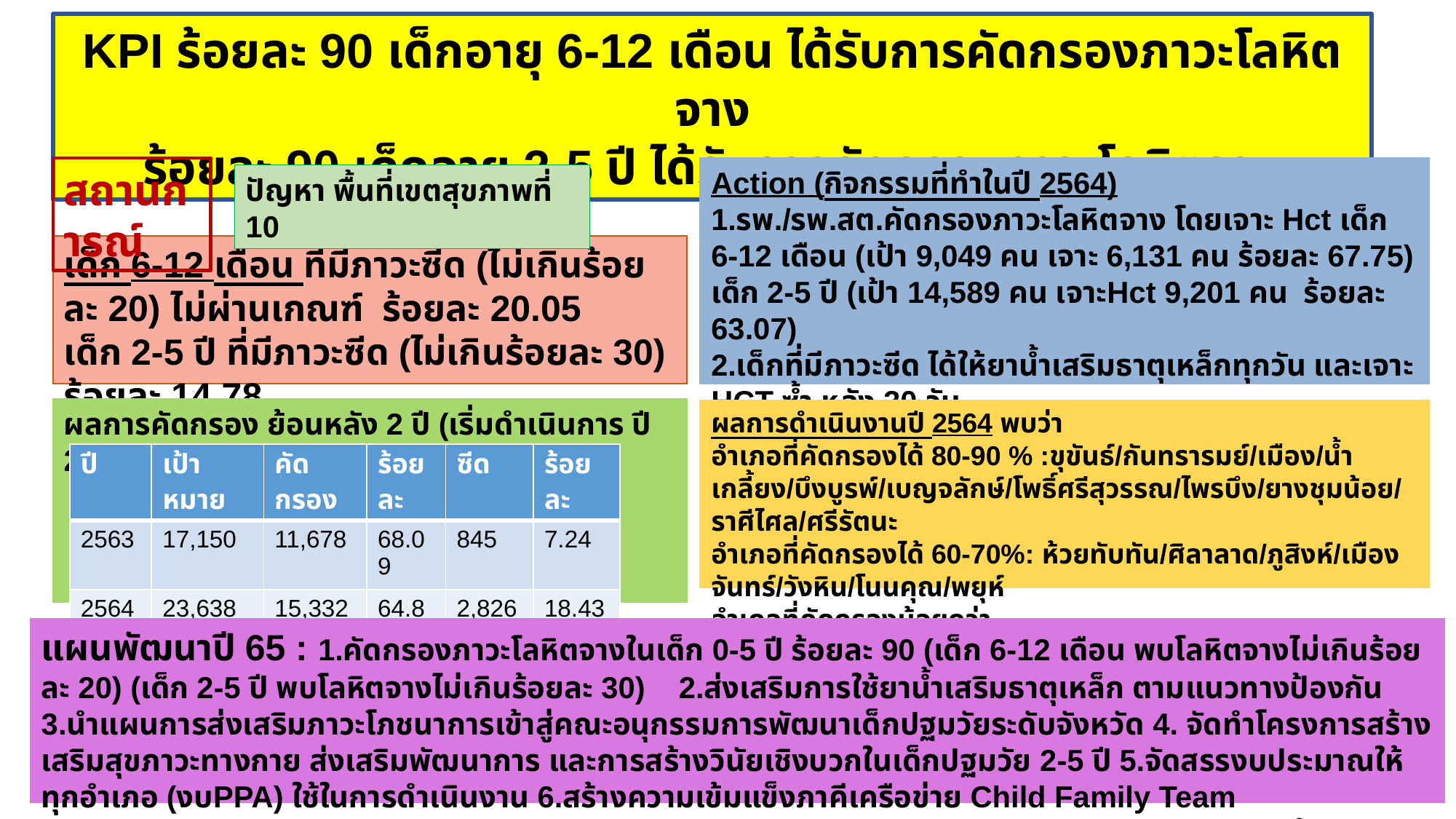

KPI ร้อยละ 90 เด็กอายุ 6-12 เดือน ได้รับการคัดกรองภาวะโลหิตจาง
ร้อยละ 90 เด็กอายุ 2-5 ปี ได้รับการคัดกรองภาวะโลหิตจาง
สถานการณ์
Action (กิจกรรมที่ทำในปี 2564)
1.รพ./รพ.สต.คัดกรองภาวะโลหิตจาง โดยเจาะ Hct เด็ก 6-12 เดือน (เป้า 9,049 คน เจาะ 6,131 คน ร้อยละ 67.75) เด็ก 2-5 ปี (เป้า 14,589 คน เจาะHct 9,201 คน  ร้อยละ 63.07)
2.เด็กที่มีภาวะซีด ได้ให้ยาน้ำเสริมธาตุเหล็กทุกวัน และเจาะ HCT ซ้ำ หลัง 30 วัน
3.ควบคุม กำกับ และประเมินผล การดำเนินงาน
ปัญหา พื้นที่เขตสุขภาพที่ 10
เด็ก 6-12 เดือน ที่มีภาวะซีด (ไม่เกินร้อยละ 20) ไม่ผ่านเกณฑ์  ร้อยละ 20.05
เด็ก 2-5 ปี ที่มีภาวะซีด (ไม่เกินร้อยละ 30) ร้อยละ 14.78
ผลการคัดกรอง ย้อนหลัง 2 ปี (เริ่มดำเนินการ ปี 2563-ปัจจุบัน)

ผลการดำเนินงานปี 2564 พบว่า
อำเภอที่คัดกรองได้ 80-90 % :ขุขันธ์/กันทรารมย์/เมือง/น้ำเกลี้ยง/บึงบูรพ์/เบญจลักษ์/โพธิ์ศรีสุวรรณ/ไพรบึง/ยางชุมน้อย/ราศีไศล/ศรีรัตนะ
อำเภอที่คัดกรองได้ 60-70%: ห้วยทับทัน/ศิลาลาด/ภูสิงห์/เมืองจันทร์/วังหิน/โนนคุณ/พยุห์
อำเภอที่คัดกรองน้อยกว่า 50%:กันทรลักษ์/ขุนหาญ/ปรางค์กู่/อุทุมพรพิสัย
| ปี | เป้าหมาย | คัดกรอง | ร้อยละ | ซีด | ร้อยละ |
| --- | --- | --- | --- | --- | --- |
| 2563 | 17,150 | 11,678 | 68.09 | 845 | 7.24 |
| 2564 | 23,638 | 15,332 | 64.86 | 2,826 | 18.43 |
แผนพัฒนาปี 65 : 1.คัดกรองภาวะโลหิตจางในเด็ก 0-5 ปี ร้อยละ 90 (เด็ก 6-12 เดือน พบโลหิตจางไม่เกินร้อยละ 20) (เด็ก 2-5 ปี พบโลหิตจางไม่เกินร้อยละ 30)    2.ส่งเสริมการใช้ยาน้ำเสริมธาตุเหล็ก ตามแนวทางป้องกัน 3.นำแผนการส่งเสริมภาวะโภชนาการเข้าสู่คณะอนุกรรมการพัฒนาเด็กปฐมวัยระดับจังหวัด 4. จัดทำโครงการสร้างเสริมสุขภาวะทางกาย ส่งเสริมพัฒนาการ และการสร้างวินัยเชิงบวกในเด็กปฐมวัย 2-5 ปี 5.จัดสรรงบประมาณให้ทุกอำเภอ (งบPPA) ใช้ในการดำเนินงาน 6.สร้างความเข้มแข็งภาคีเครือข่าย Child Family Team ระดับจังหวัด/อำเภอ และ Child Family Community Team ระดับตำบล 7.ควบคุม กำกับ ติดตาม กระตุ้นการดำเนินงาน ทุกเดือน 8.ประเมินผลการดำเนินงาน 9.แลกเปลี่ยนเรียนรู้